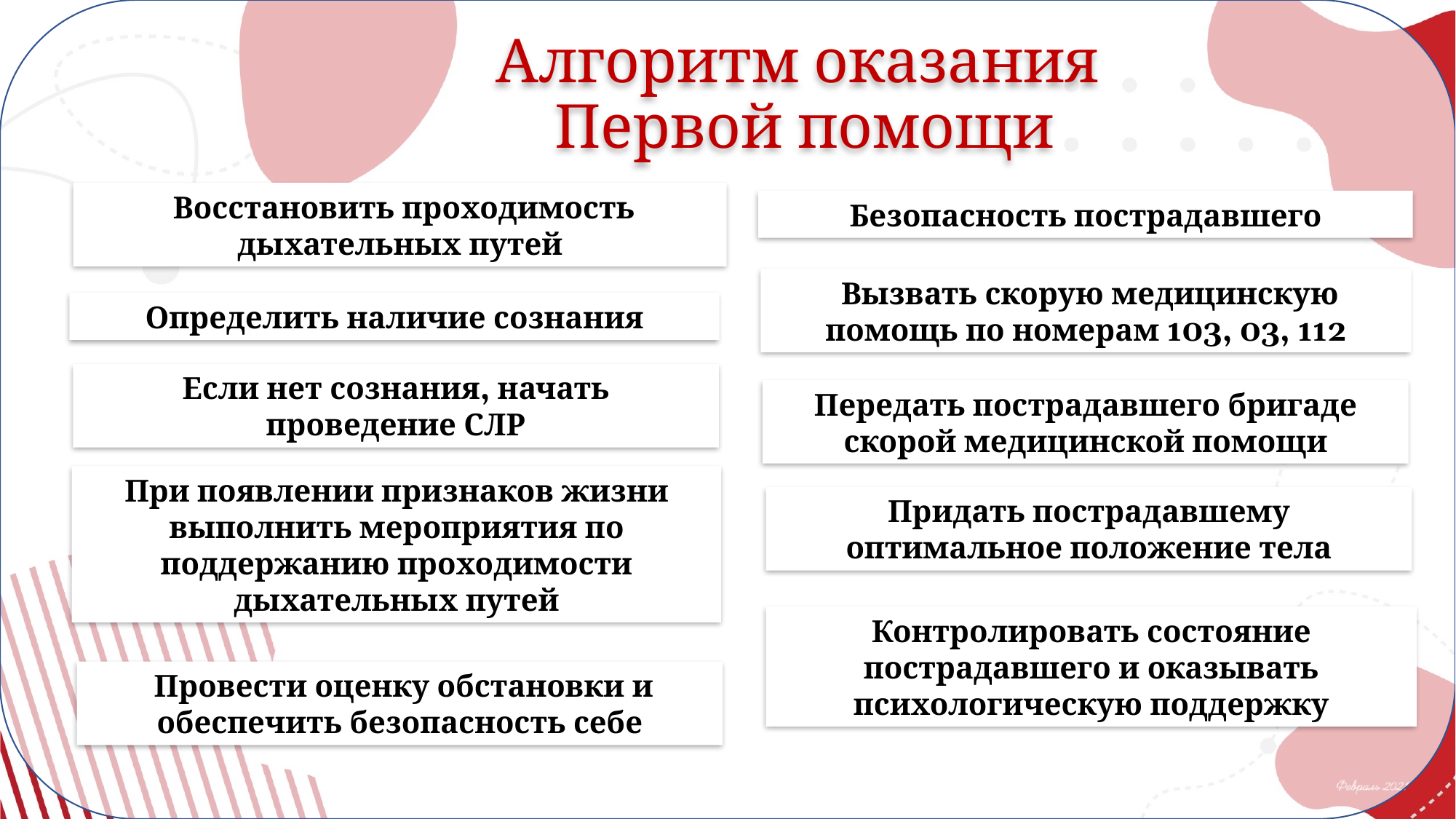

# Алгоритм оказания Первой помощи
 Восстановить проходимость дыхательных путей
Безопасность пострадавшего
 Вызвать скорую медицинскую помощь по номерам 103, 03, 112
Определить наличие сознания
Если нет сознания, начать проведение СЛР
Передать пострадавшего бригаде скорой медицинской помощи
При появлении признаков жизни выполнить мероприятия по поддержанию проходимости дыхательных путей
Придать пострадавшему оптимальное положение тела
Контролировать состояние пострадавшего и оказывать психологическую поддержку
 Провести оценку обстановки и обеспечить безопасность себе